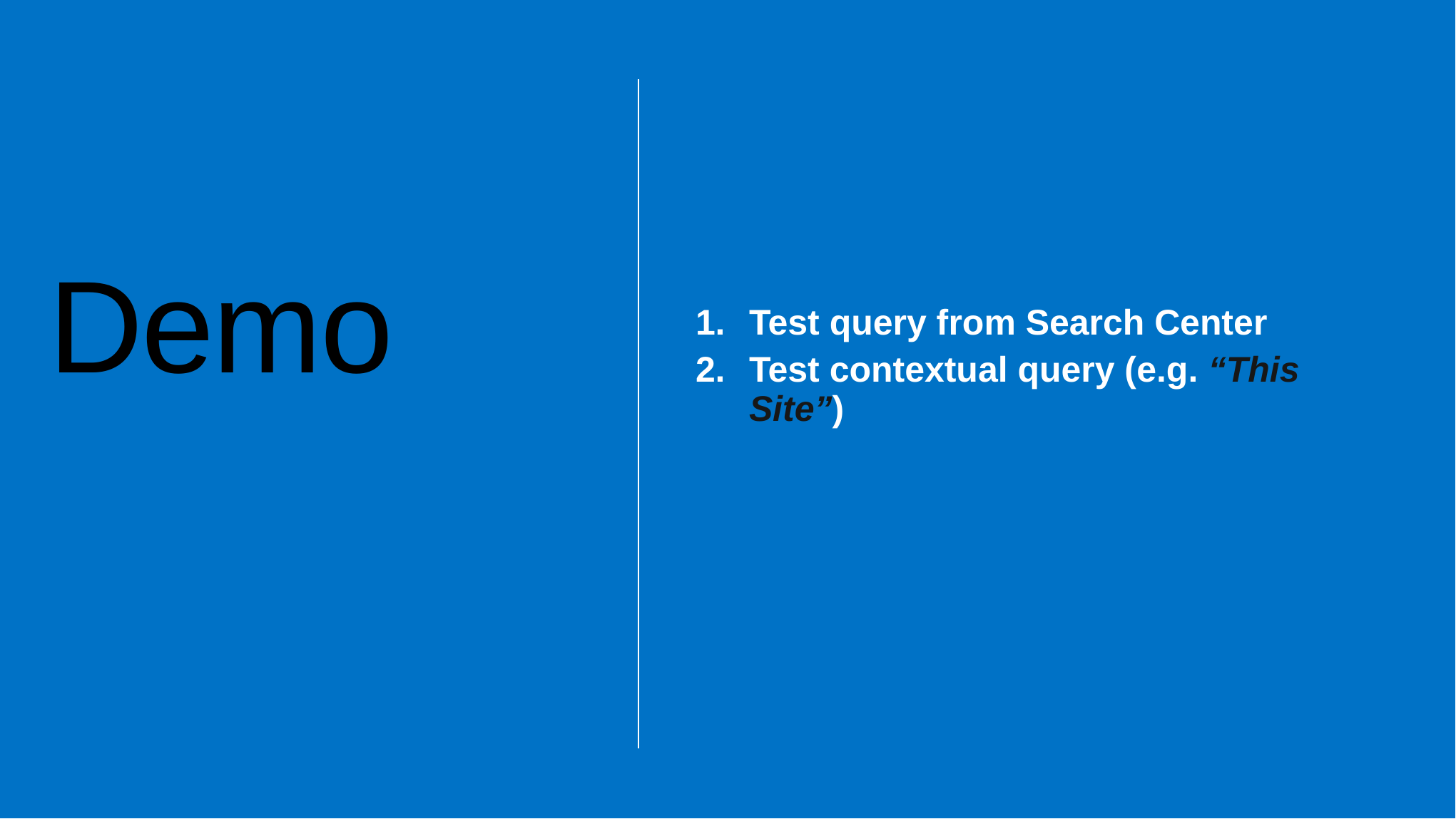

# Demo
Test query from Search Center
Test contextual query (e.g. “This Site”)